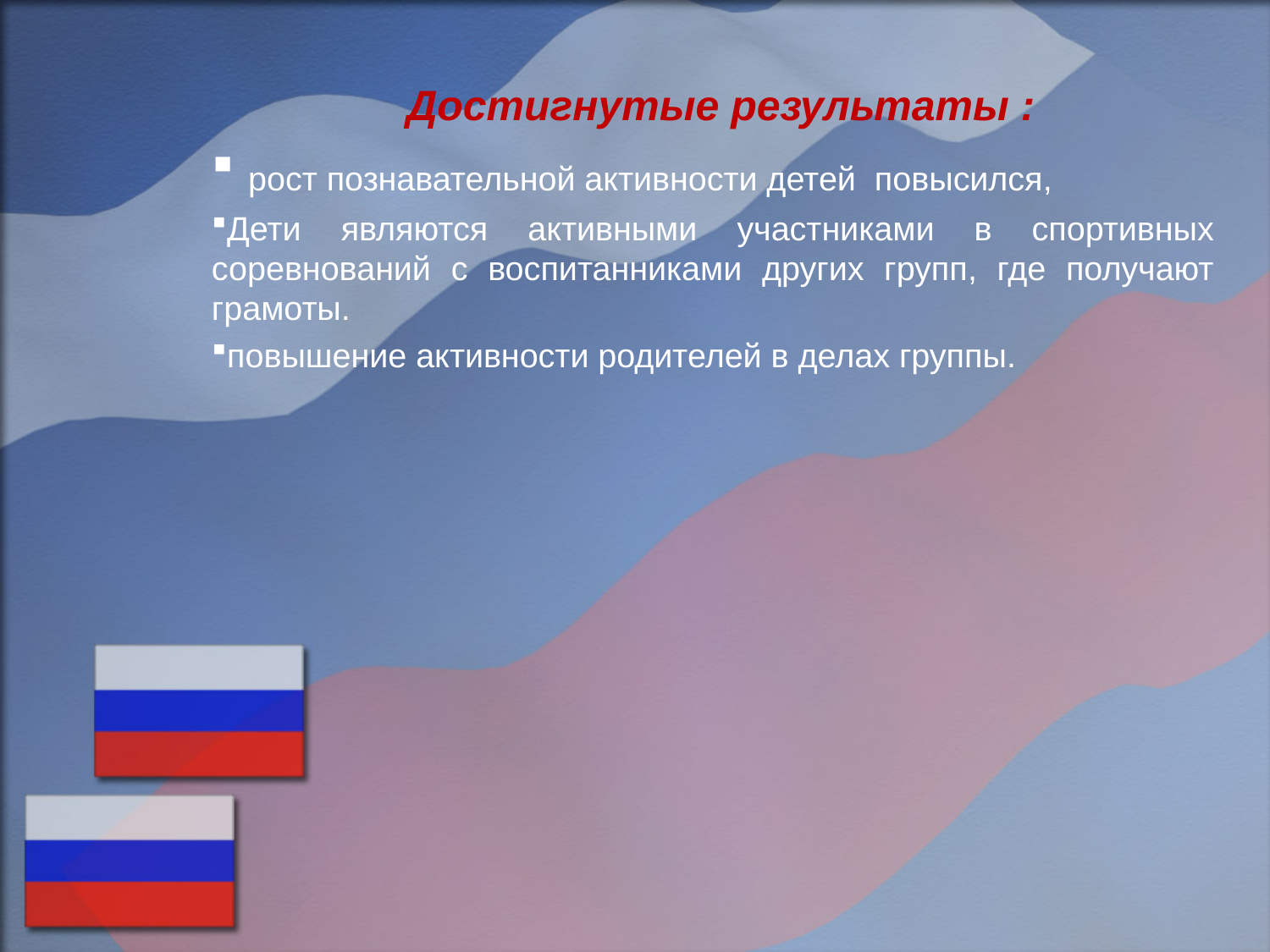

Достигнутые результаты :
 рост познавательной активности детей  повысился,
Дети являются активными участниками в спортивных соревнований с воспитанниками других групп, где получают грамоты.
повышение активности родителей в делах группы.